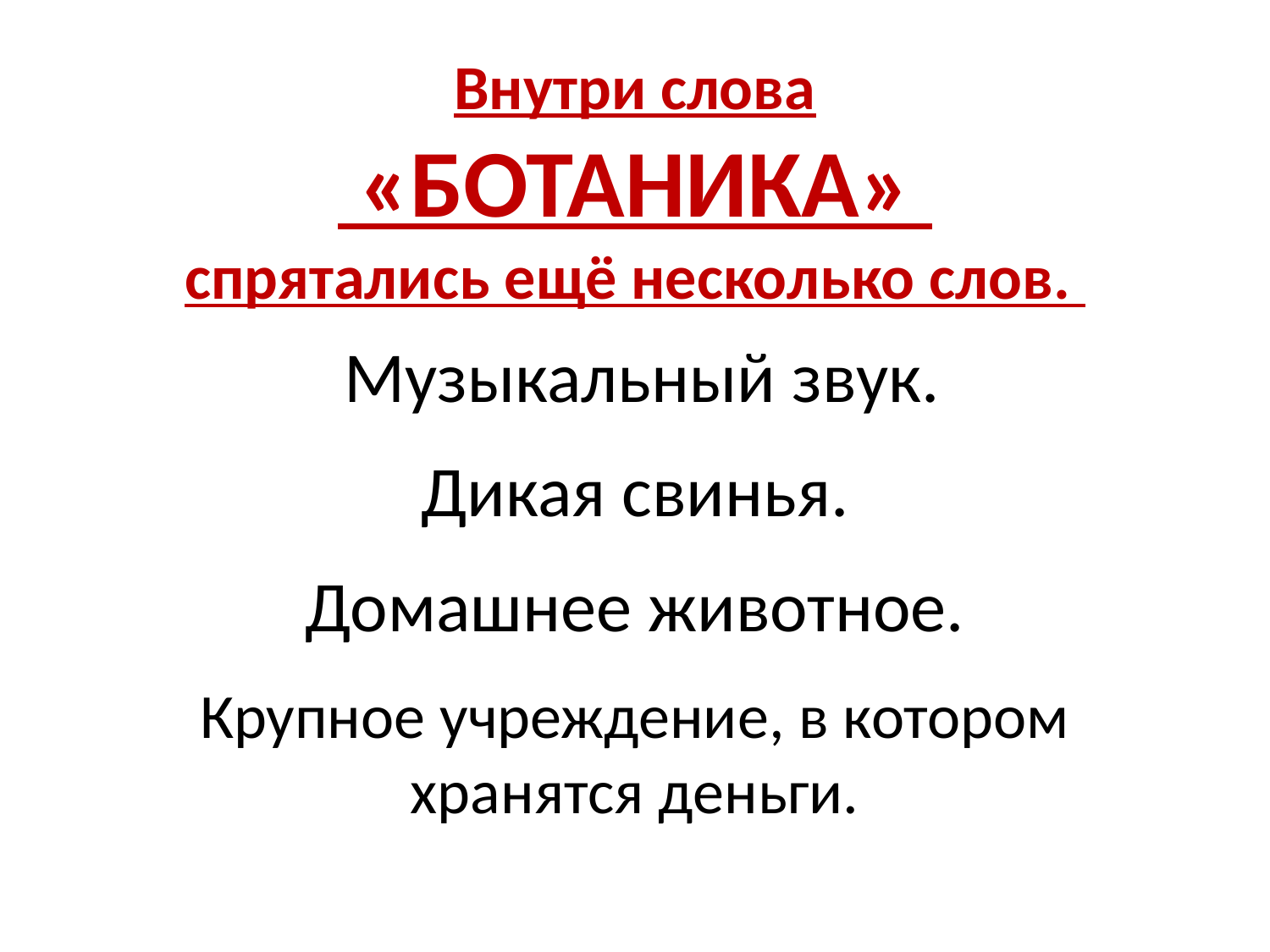

# Внутри слова «БОТАНИКА» спрятались ещё несколько слов. Музыкальный звук. Дикая свинья. Домашнее животное. Крупное учреждение, в котором хранятся деньги.